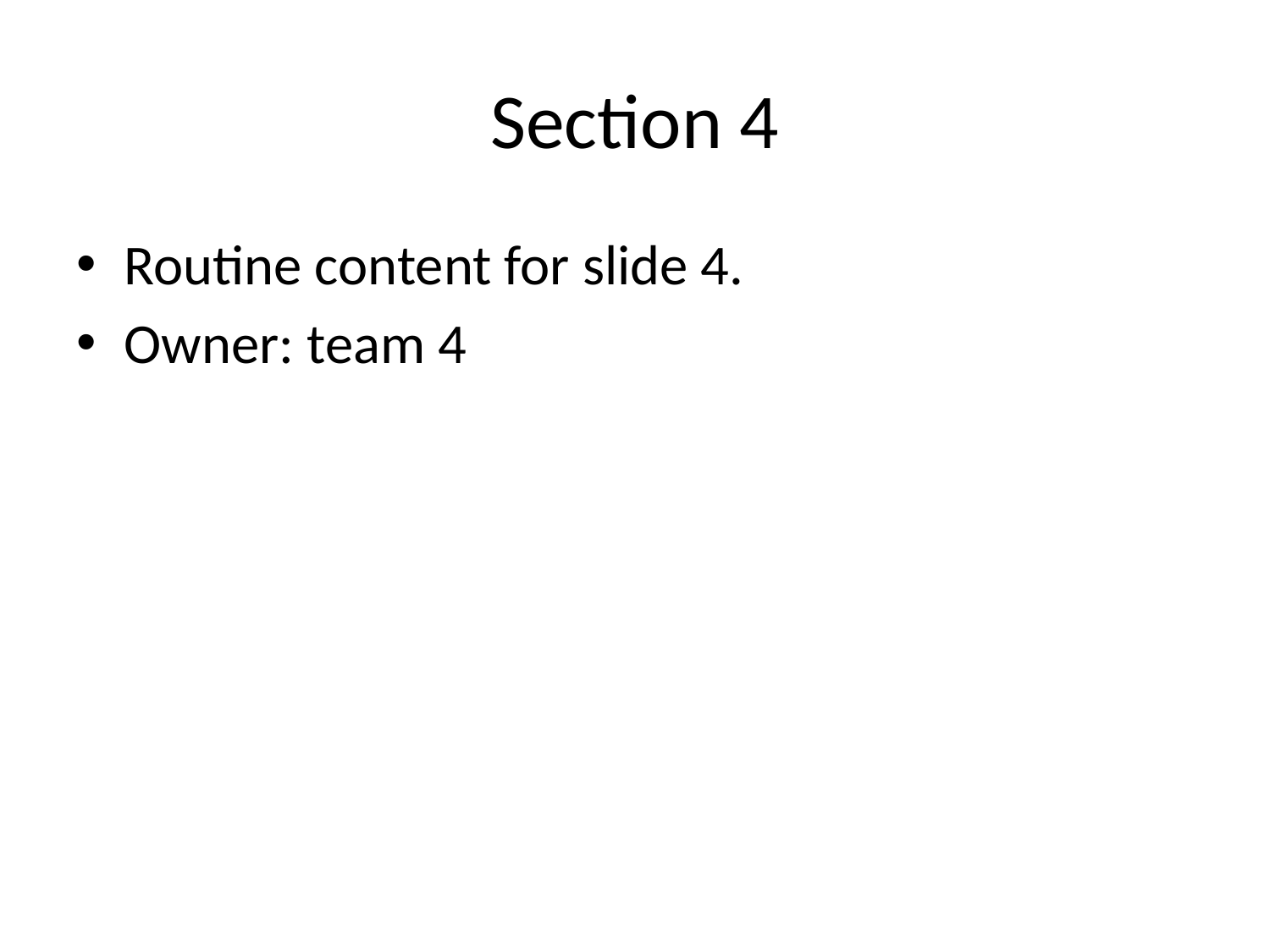

# Section 4
Routine content for slide 4.
Owner: team 4